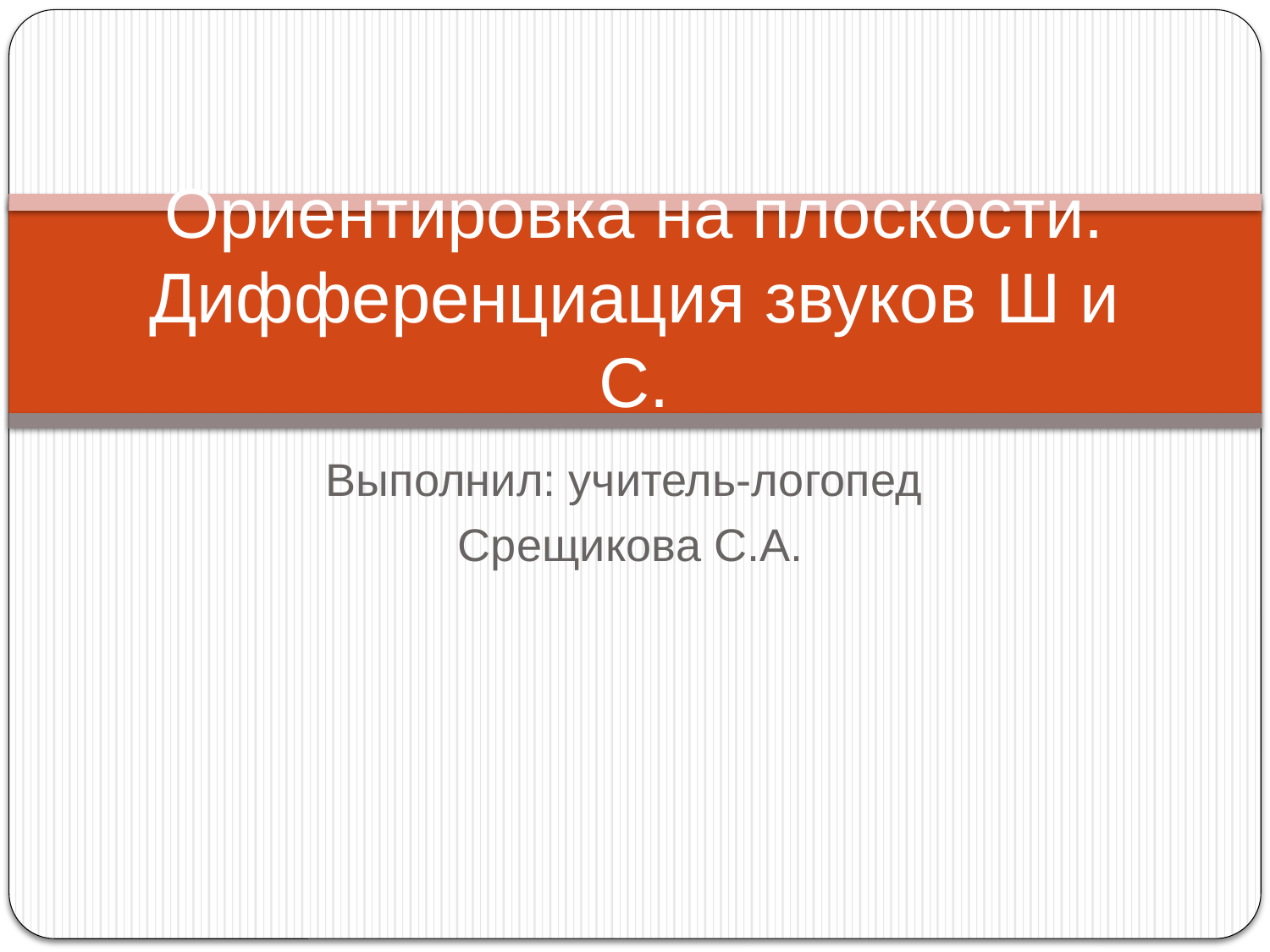

# Ориентировка на плоскости. Дифференциация звуков Ш и С.
Выполнил: учитель-логопед
 Срещикова С.А.